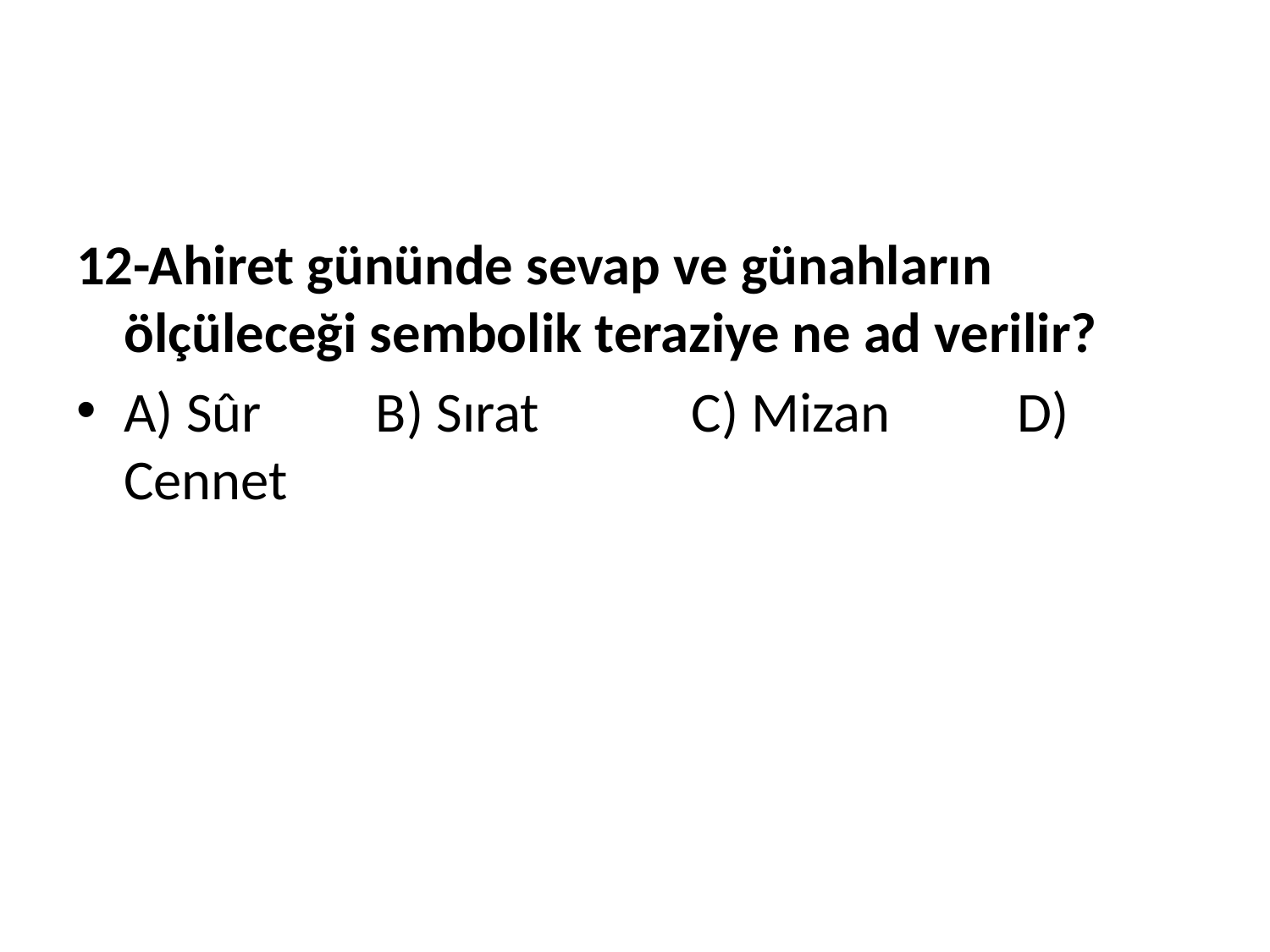

#
12-Ahiret gününde sevap ve günahların ölçüleceği sembolik teraziye ne ad verilir?
A) Sûr         B) Sırat            C) Mizan          D) Cennet